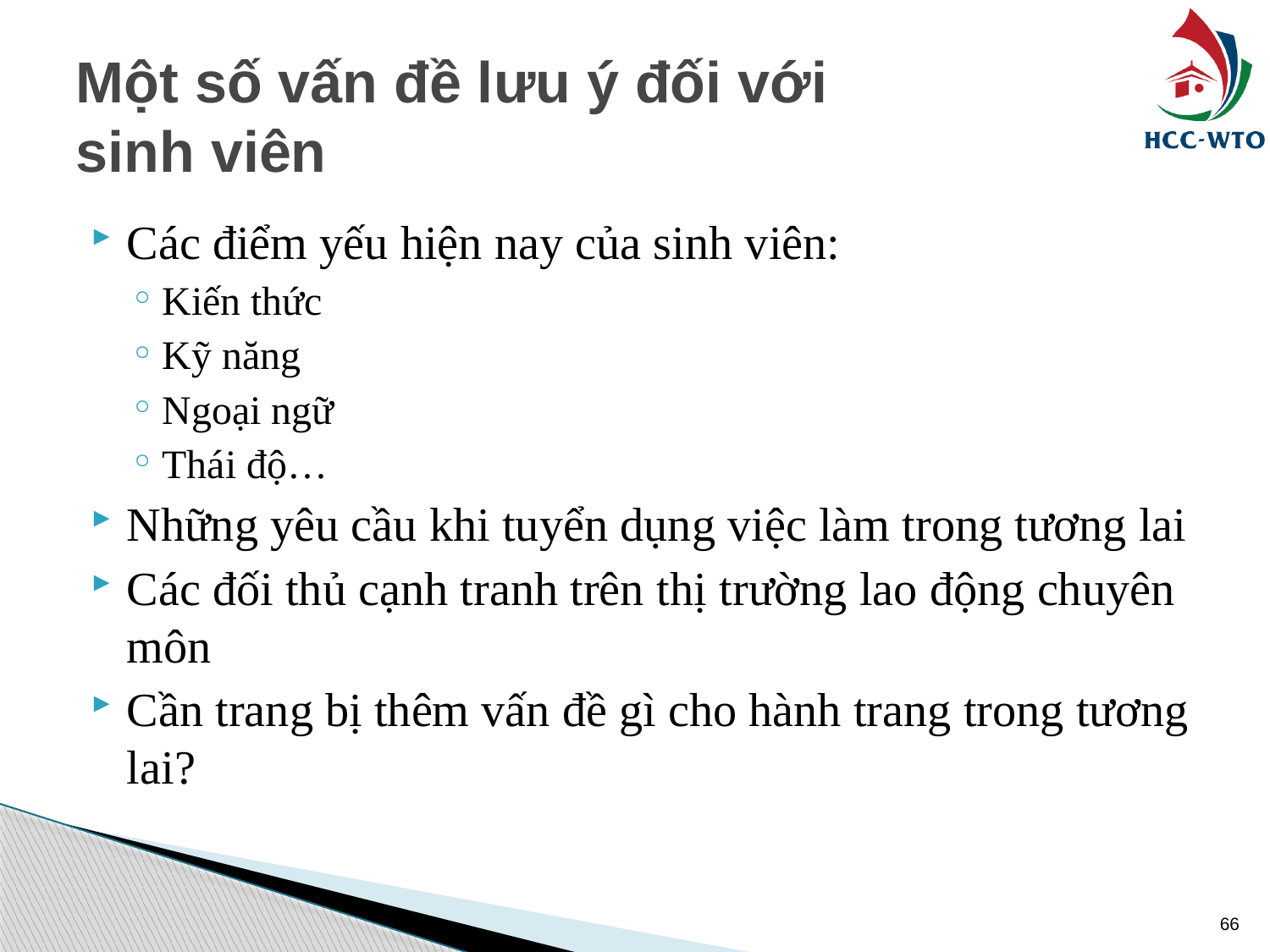

# Một số vấn đề lưu ý đối với sinh viên
Các điểm yếu hiện nay của sinh viên:
Kiến thức
Kỹ năng
Ngoại ngữ
Thái độ…
Những yêu cầu khi tuyển dụng việc làm trong tương lai
Các đối thủ cạnh tranh trên thị trường lao động chuyên môn
Cần trang bị thêm vấn đề gì cho hành trang trong tương lai?
66